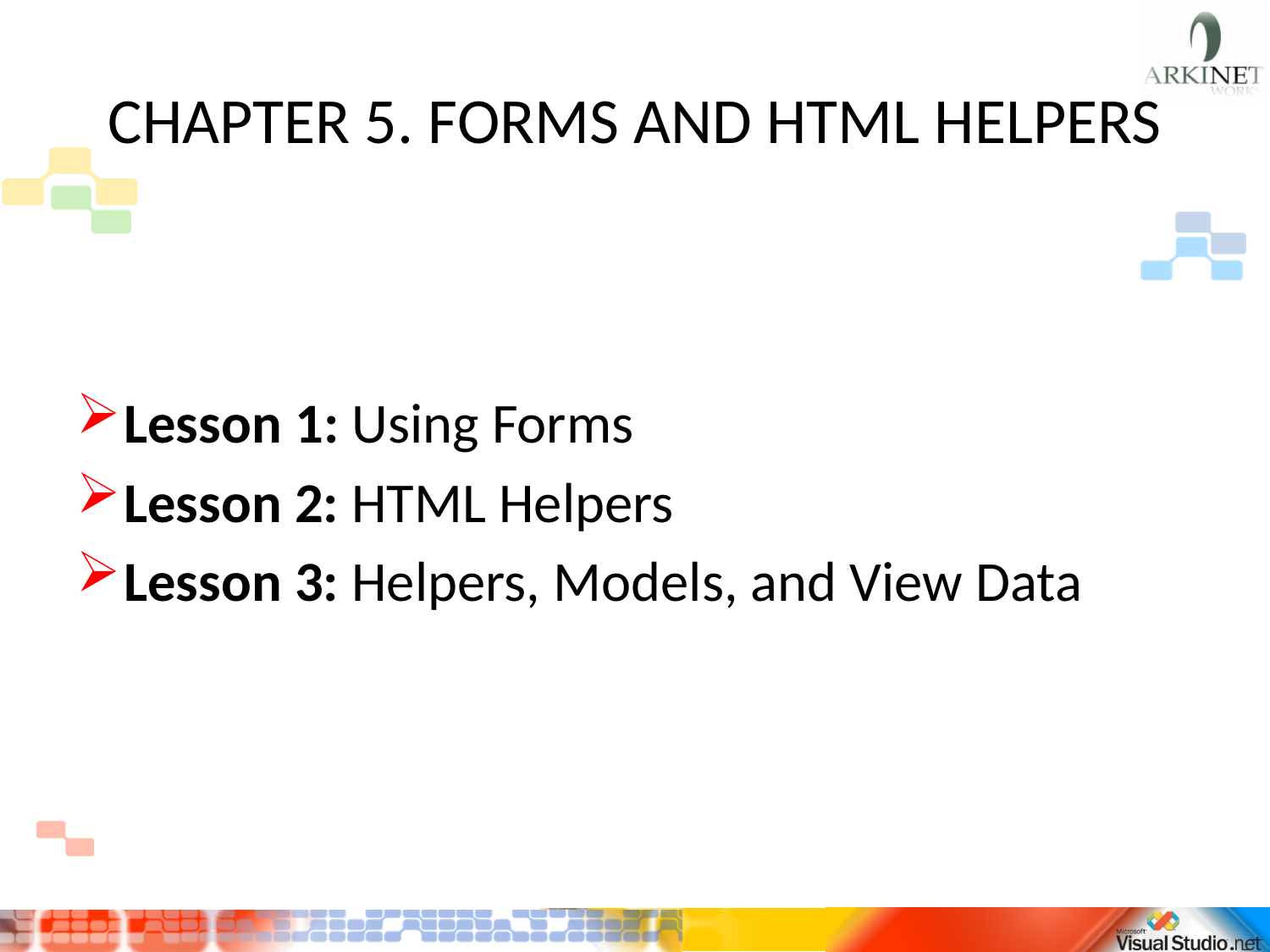

# CHAPTER 5. FORMS AND HTML HELPERS

Lesson 1: Using Forms
Lesson 2: HTML Helpers
Lesson 3: Helpers, Models, and View Data